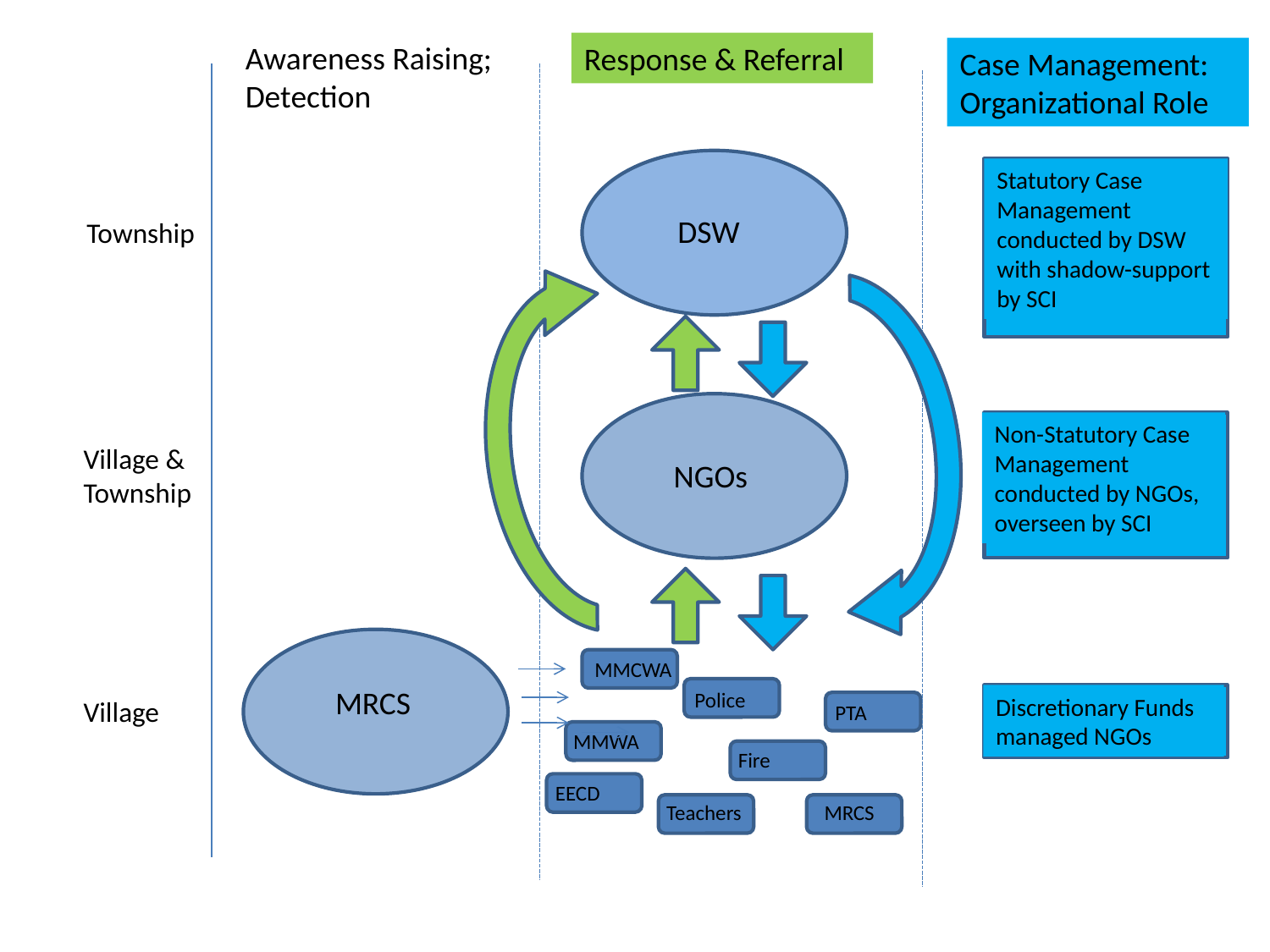

Awareness Raising;
Detection
Response & Referral
Case Management: Organizational Role

Statutory Case Management conducted by DSW with shadow-support by SCI
DSW
Township

Non-Statutory Case Management conducted by NGOs, overseen by SCI

Village &
Township
NGOs

MMCWA
MRCS

 Police
Discretionary Funds managed NGOs

Village

 PTA
MMWA

Fire

EECD

Teachers
MRCS